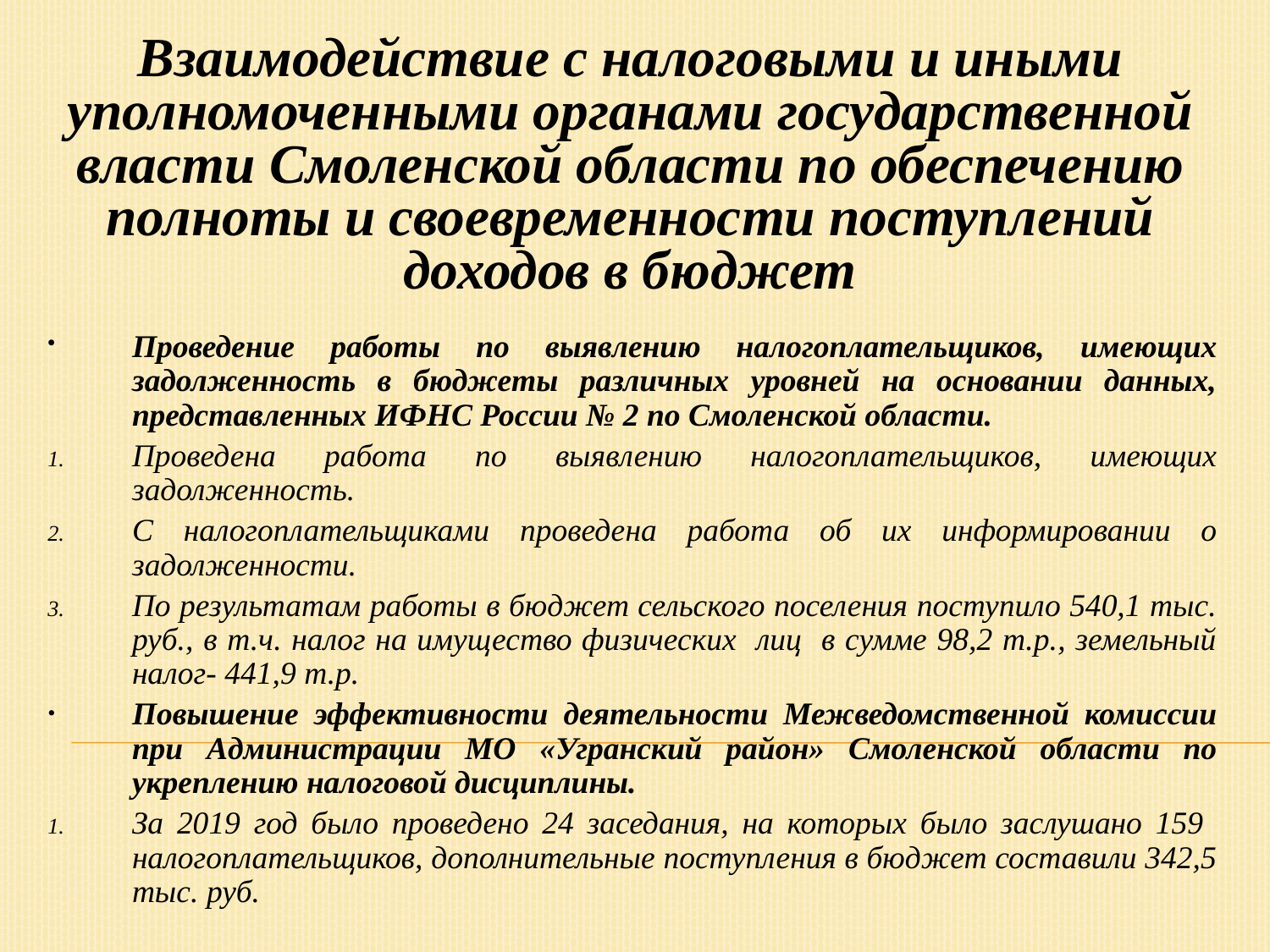

# Взаимодействие с налоговыми и иными уполномоченными органами государственной власти Смоленской области по обеспечению полноты и своевременности поступлений доходов в бюджет
Проведение работы по выявлению налогоплательщиков, имеющих задолженность в бюджеты различных уровней на основании данных, представленных ИФНС России № 2 по Смоленской области.
Проведена работа по выявлению налогоплательщиков, имеющих задолженность.
С налогоплательщиками проведена работа об их информировании о задолженности.
По результатам работы в бюджет сельского поселения поступило 540,1 тыс. руб., в т.ч. налог на имущество физических  лиц  в сумме 98,2 т.р., земельный налог- 441,9 т.р.
Повышение эффективности деятельности Межведомственной комиссии при Администрации МО «Угранский район» Смоленской области по укреплению налоговой дисциплины.
За 2019 год было проведено 24 заседания, на которых было заслушано 159  налогоплательщиков, дополнительные поступления в бюджет составили 342,5 тыс. руб.